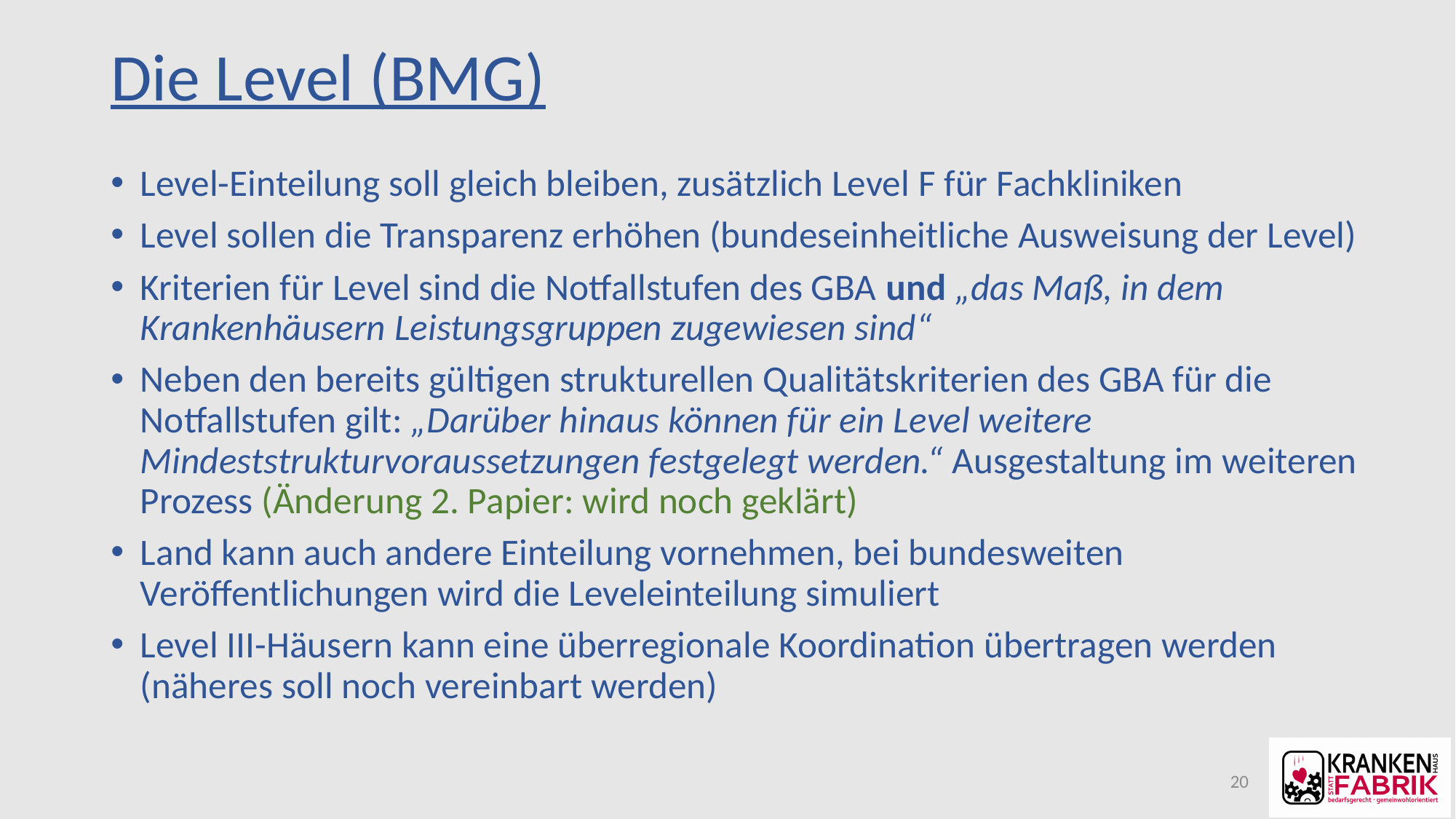

# Die Level (BMG)
Level-Einteilung soll gleich bleiben, zusätzlich Level F für Fachkliniken
Level sollen die Transparenz erhöhen (bundeseinheitliche Ausweisung der Level)
Kriterien für Level sind die Notfallstufen des GBA und „das Maß, in dem Krankenhäusern Leistungsgruppen zugewiesen sind“
Neben den bereits gültigen strukturellen Qualitätskriterien des GBA für die Notfallstufen gilt: „Darüber hinaus können für ein Level weitere Mindeststrukturvoraussetzungen festgelegt werden.“ Ausgestaltung im weiteren Prozess (Änderung 2. Papier: wird noch geklärt)
Land kann auch andere Einteilung vornehmen, bei bundesweiten Veröffentlichungen wird die Leveleinteilung simuliert
Level III-Häusern kann eine überregionale Koordination übertragen werden (näheres soll noch vereinbart werden)

20